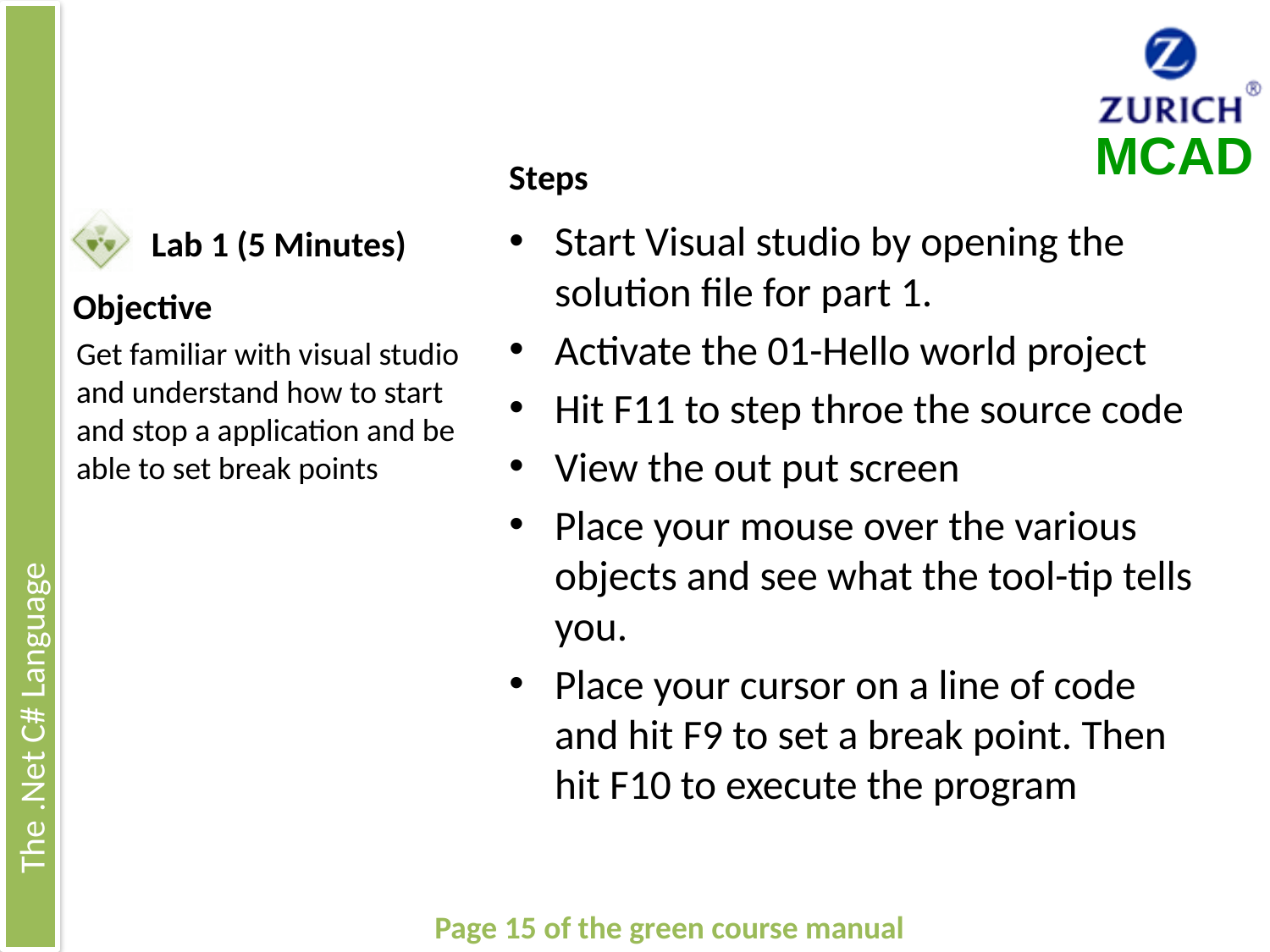

# Lab 1 (5 Minutes)
Start Visual studio by opening the solution file for part 1.
Activate the 01-Hello world project
Hit F11 to step throe the source code
View the out put screen
Place your mouse over the various objects and see what the tool-tip tells you.
Place your cursor on a line of code and hit F9 to set a break point. Then hit F10 to execute the program
Get familiar with visual studio and understand how to start and stop a application and be able to set break points
Page 15 of the green course manual